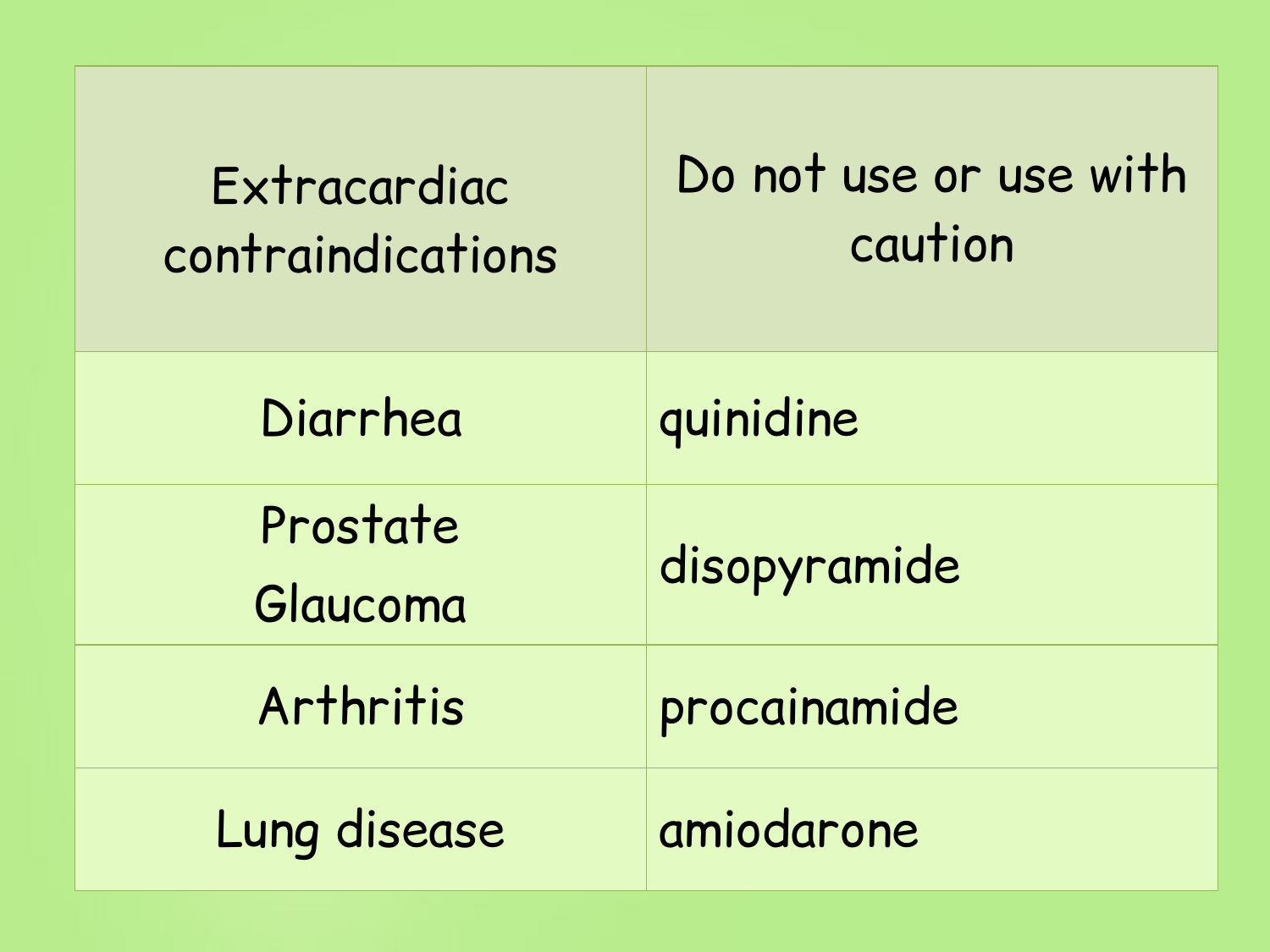

#
| Extracardiac contraindications | Do not use or use with caution |
| --- | --- |
| Diarrhea | quinidine |
| Prostate Glaucoma | disopyramide |
| Arthritis | procainamide |
| Lung disease | amiodarone |